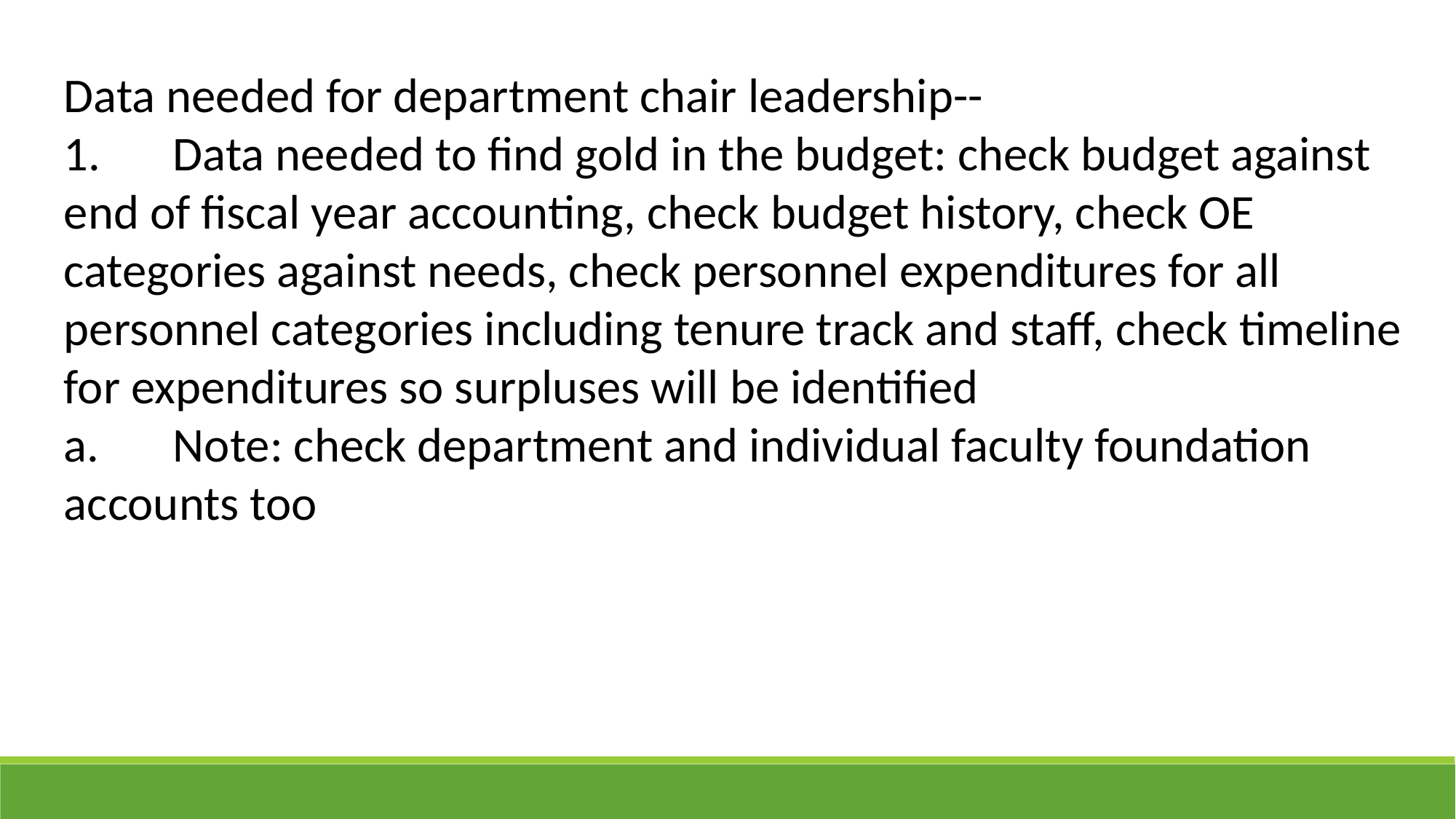

Data needed for department chair leadership--
1.	Data needed to find gold in the budget: check budget against end of fiscal year accounting, check budget history, check OE categories against needs, check personnel expenditures for all personnel categories including tenure track and staff, check timeline for expenditures so surpluses will be identified
a.	Note: check department and individual faculty foundation accounts too